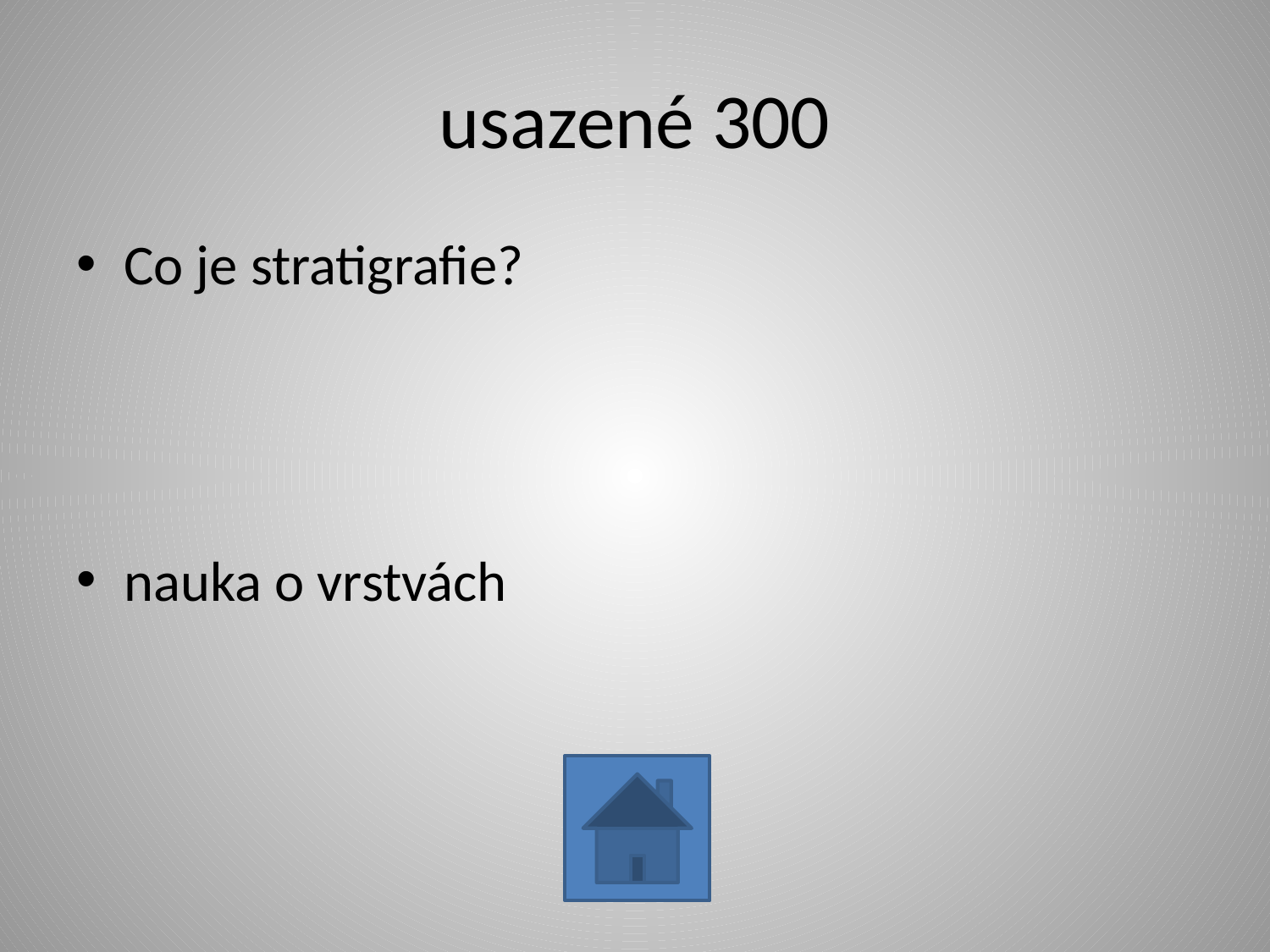

# usazené 300
Co je stratigrafie?

nauka o vrstvách